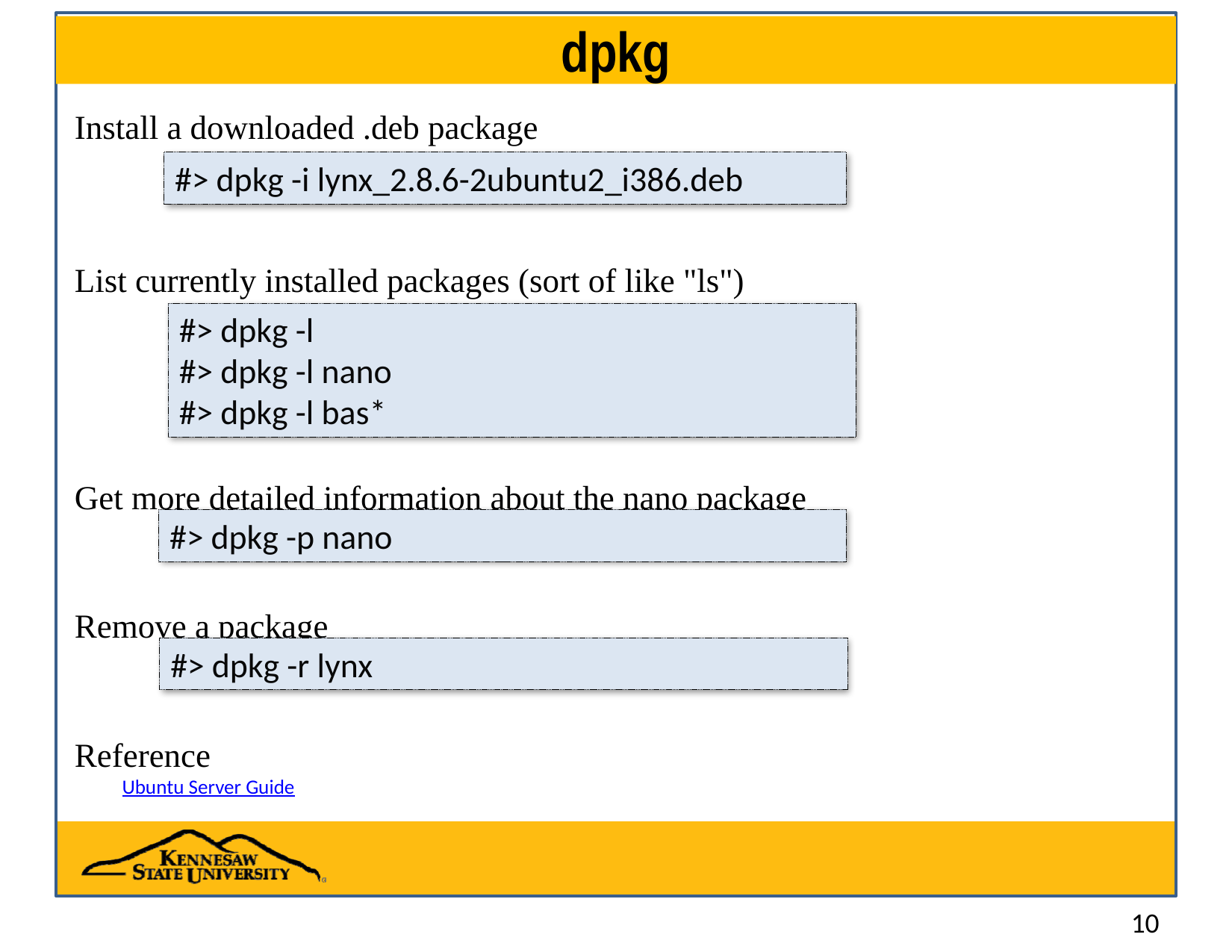

# dpkg
Install a downloaded .deb package

List currently installed packages (sort of like "ls")

Get more detailed information about the nano package

Remove a package

Reference
Ubuntu Server Guide
#> dpkg -i lynx_2.8.6-2ubuntu2_i386.deb
#> dpkg -l
#> dpkg -l nano
#> dpkg -l bas*
#> dpkg -p nano
#> dpkg -r lynx